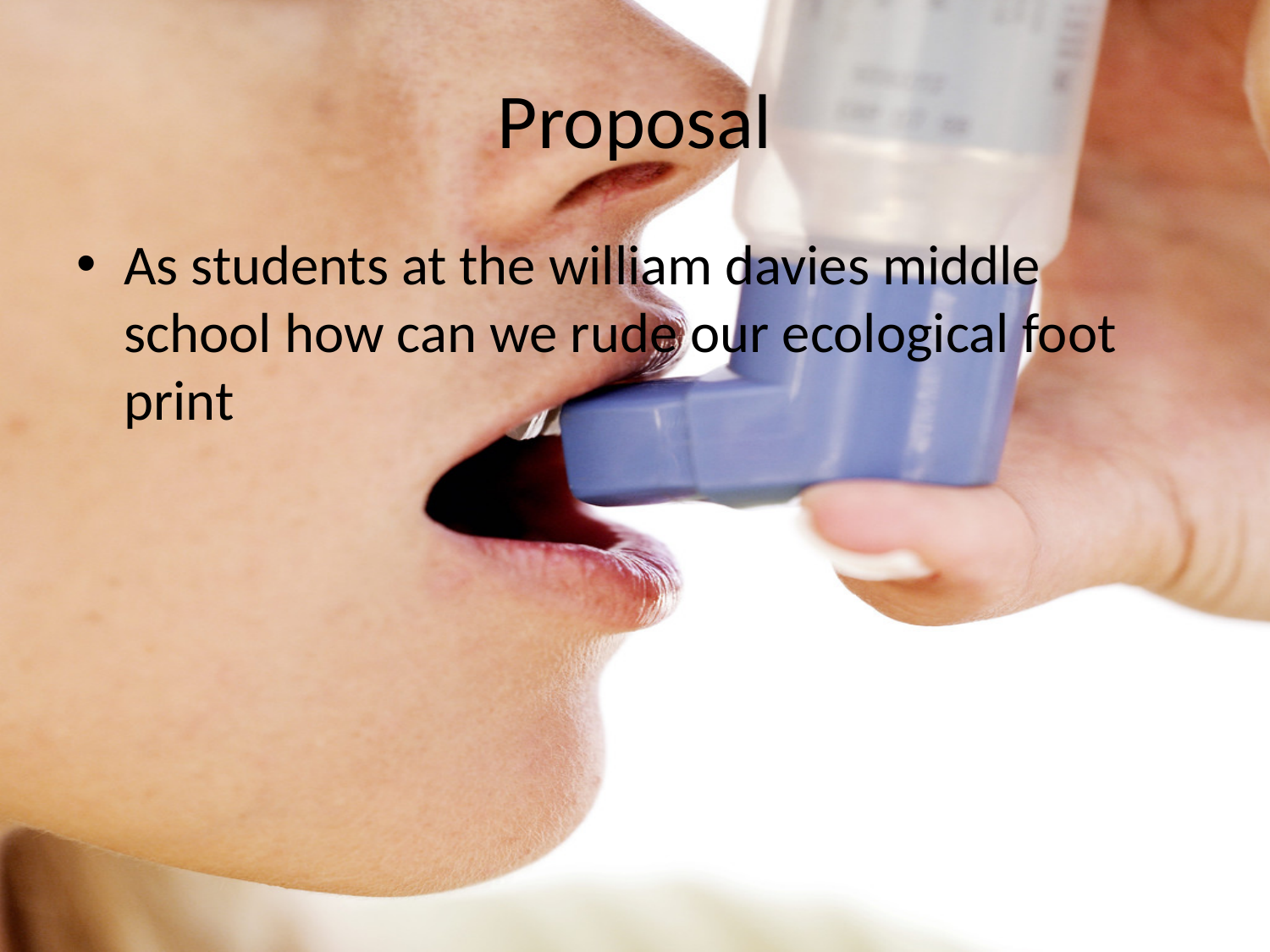

# Proposal
As students at the william davies middle school how can we rude our ecological foot print